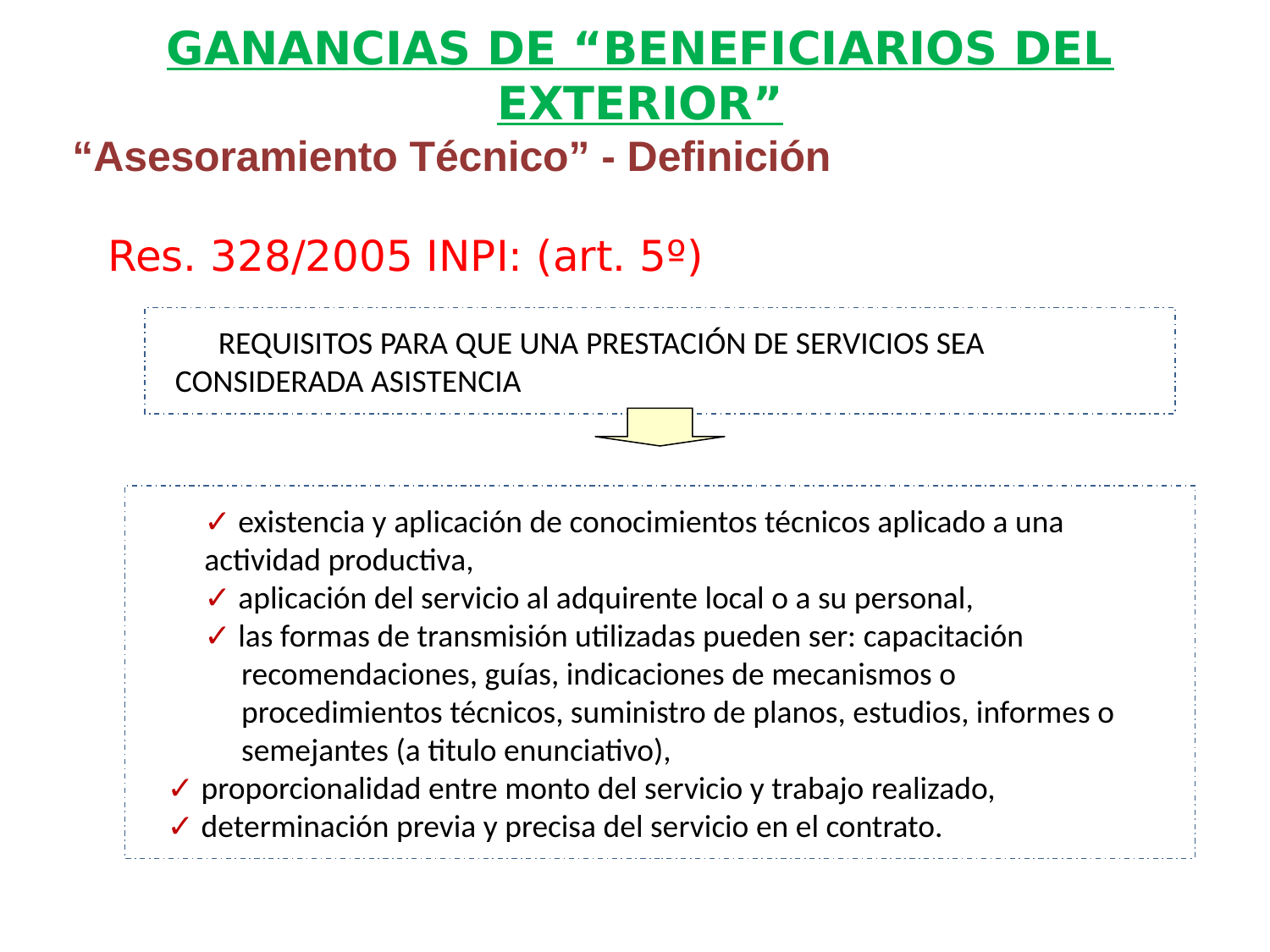

# Ganancias de “Beneficiarios del Exterior”
“Asesoramiento Técnico” - Definición
Res. 328/2005 INPI: (art. 5º)
      requisitos para que una prestación de servicios sea considerada asistencia

✓ existencia y aplicación de conocimientos técnicos aplicado a una actividad productiva,
✓ aplicación del servicio al adquirente local o a su personal,
✓ las formas de transmisión utilizadas pueden ser: capacitación  recomendaciones, guías, indicaciones de mecanismos o procedimientos técnicos, suministro de planos, estudios, informes o semejantes (a titulo enunciativo),
✓ proporcionalidad entre monto del servicio y trabajo realizado,
✓ determinación previa y precisa del servicio en el contrato.

TAMBIÉN APLICA BAJO LOS SIGUIENTES SUPUESTOS:
 Cónyuge, conviviente, ascendientes, descendientes en primer o segundo grado de consanguineidad o afinidad;
 Cuando se opte por imputación como Sociedad Art. 69° LIG.